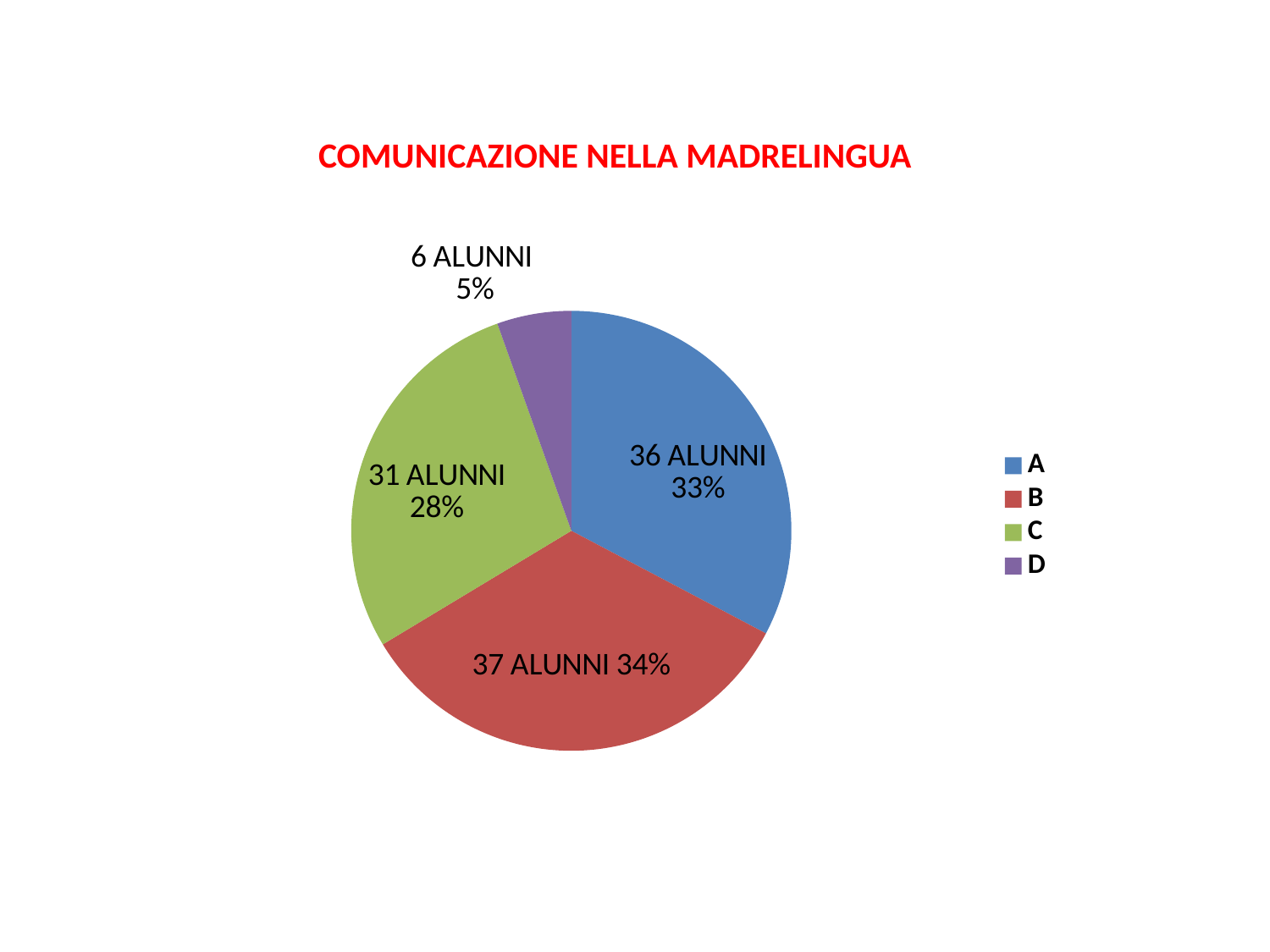

COMUNICAZIONE NELLA MADRELINGUA

### Chart

| Category |  |
|---|---|
| A | 36.0 |
| B | 37.0 |
| C | 31.0 |
| D | 6.0 |